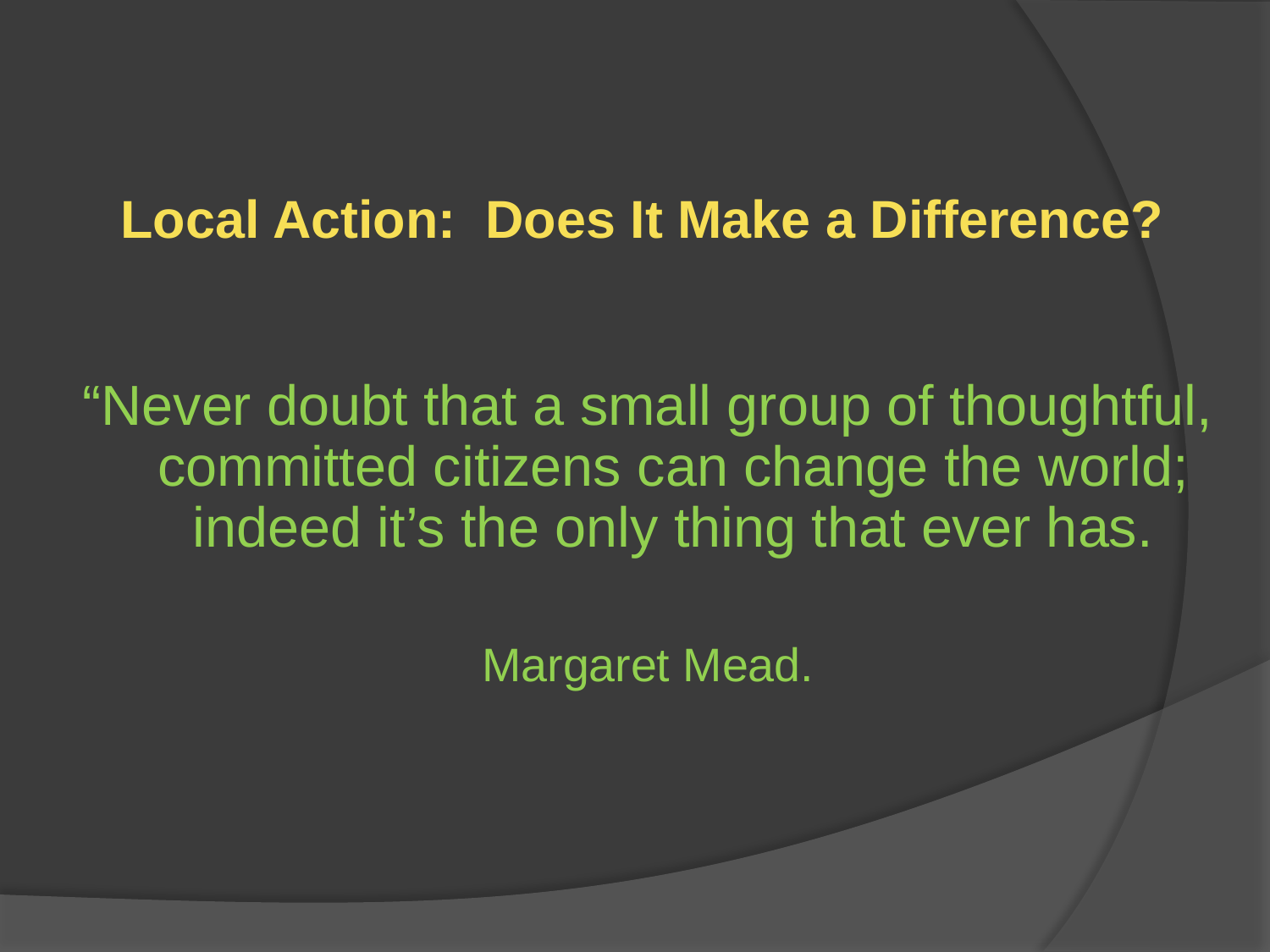

# Local Action:  Does It Make a Difference?
“Never doubt that a small group of thoughtful, committed citizens can change the world; indeed it’s the only thing that ever has.

Margaret Mead.